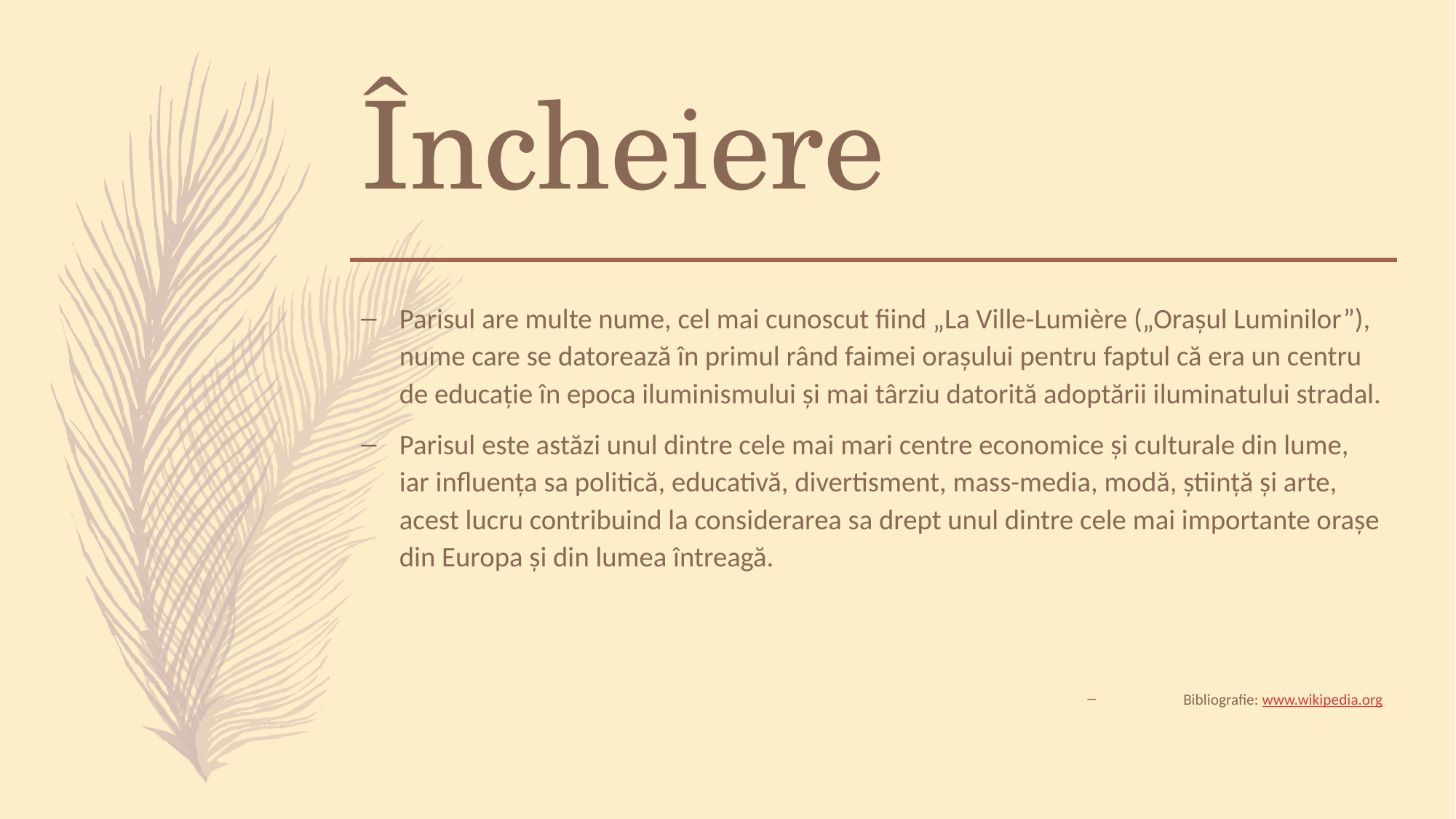

# Încheiere
Parisul are multe nume, cel mai cunoscut fiind „La Ville-Lumière („Orașul Luminilor”), nume care se datorează în primul rând faimei orașului pentru faptul că era un centru de educație în epoca iluminismului și mai târziu datorită adoptării iluminatului stradal.
Parisul este astăzi unul dintre cele mai mari centre economice și culturale din lume, iar influența sa politică, educativă, divertisment, mass-media, modă, știință și arte, acest lucru contribuind la considerarea sa drept unul dintre cele mai importante orașe din Europa și din lumea întreagă.

Bibliografie: www.wikipedia.org